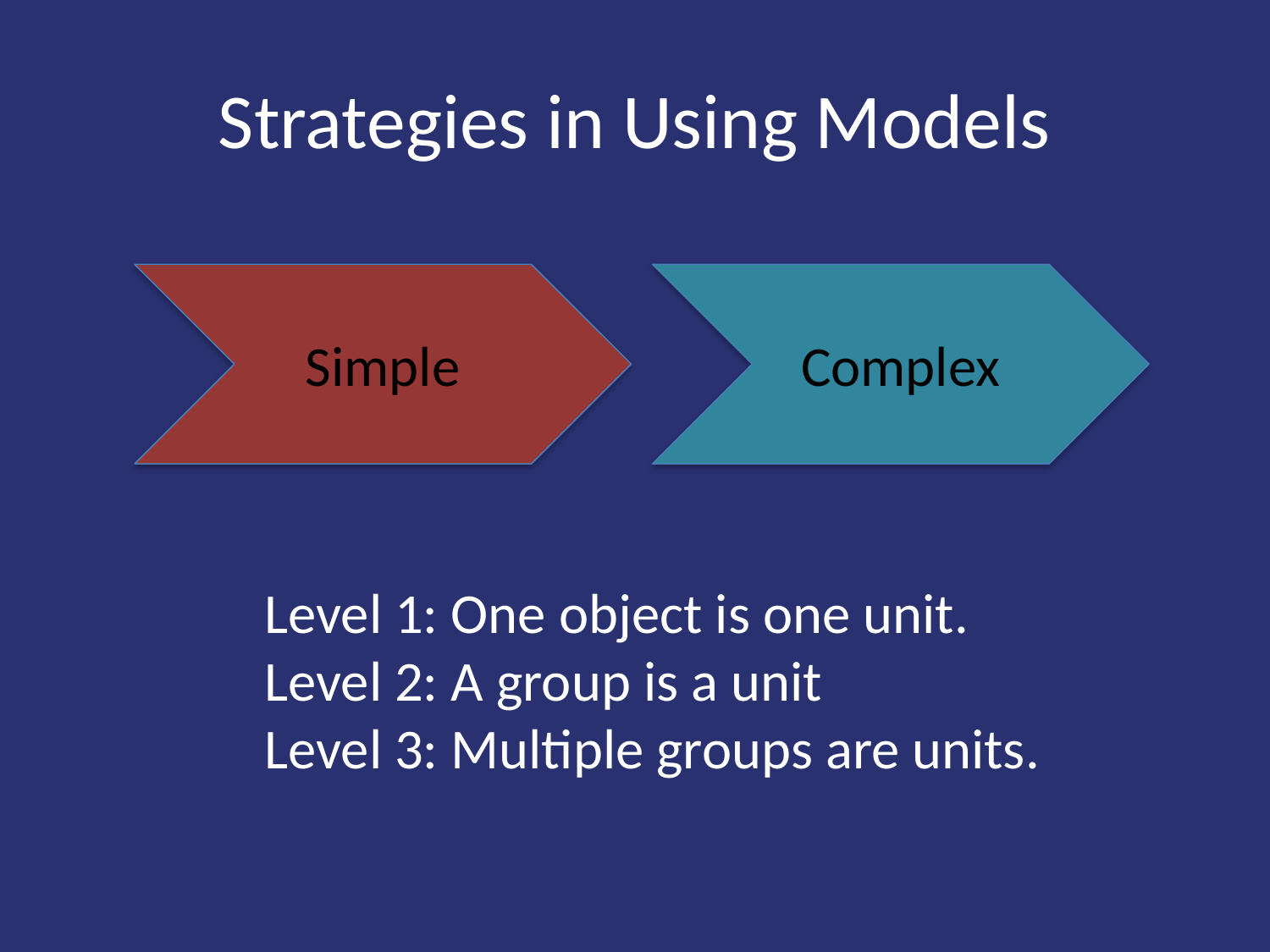

# Strategies in Using Models

Simple
Complex
Level 1: One object is one unit.
Level 2: A group is a unit
Level 3: Multiple groups are units.